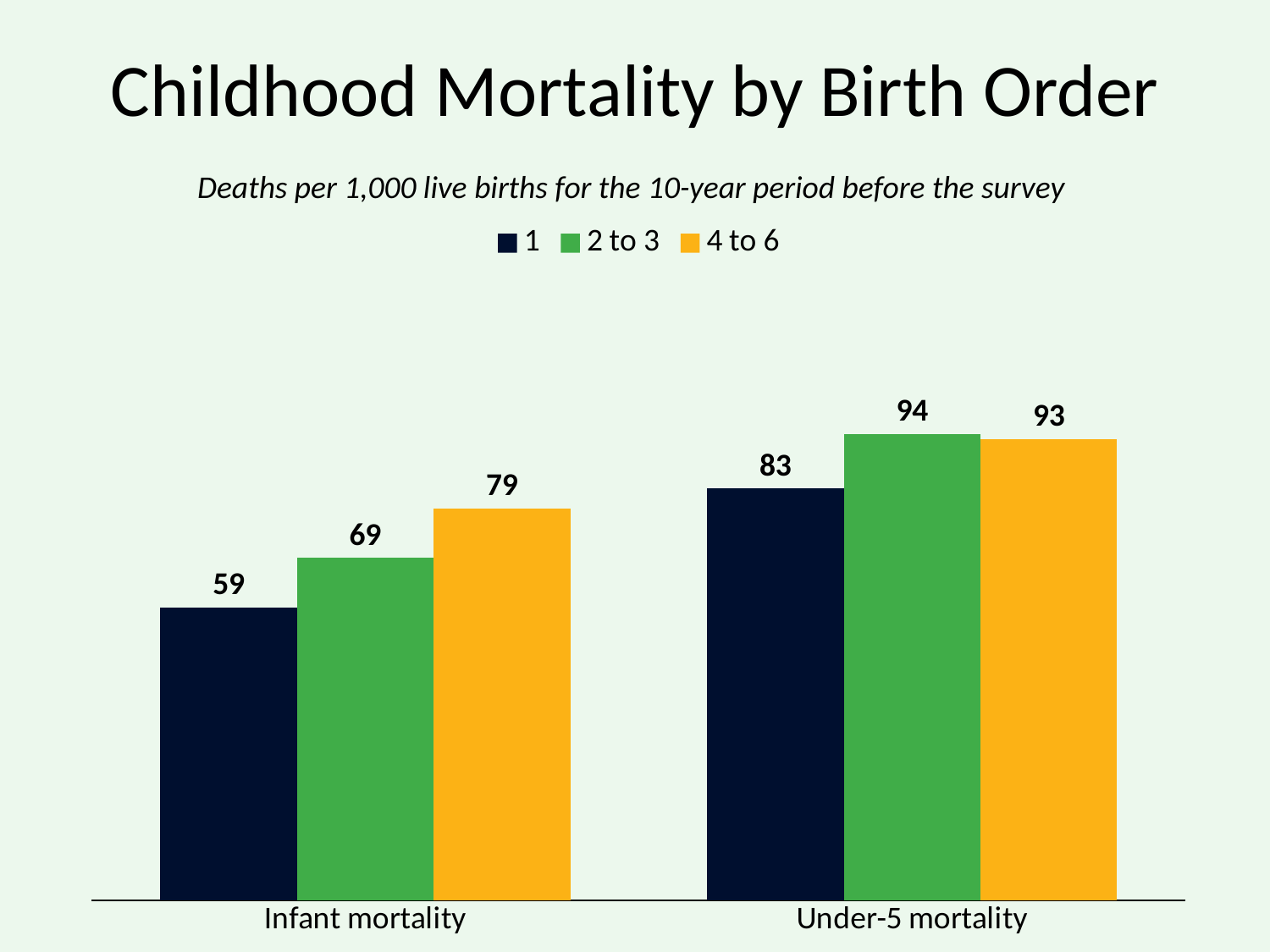

# Childhood Mortality by Birth Order
Deaths per 1,000 live births for the 10-year period before the survey

### Chart

| Category | 1 | 2 to 3 | 4 to 6 |
|---|---|---|---|
| Infant mortality | 59.0 | 69.0 | 79.0 |
| Under-5 mortality | 83.0 | 94.0 | 93.0 |